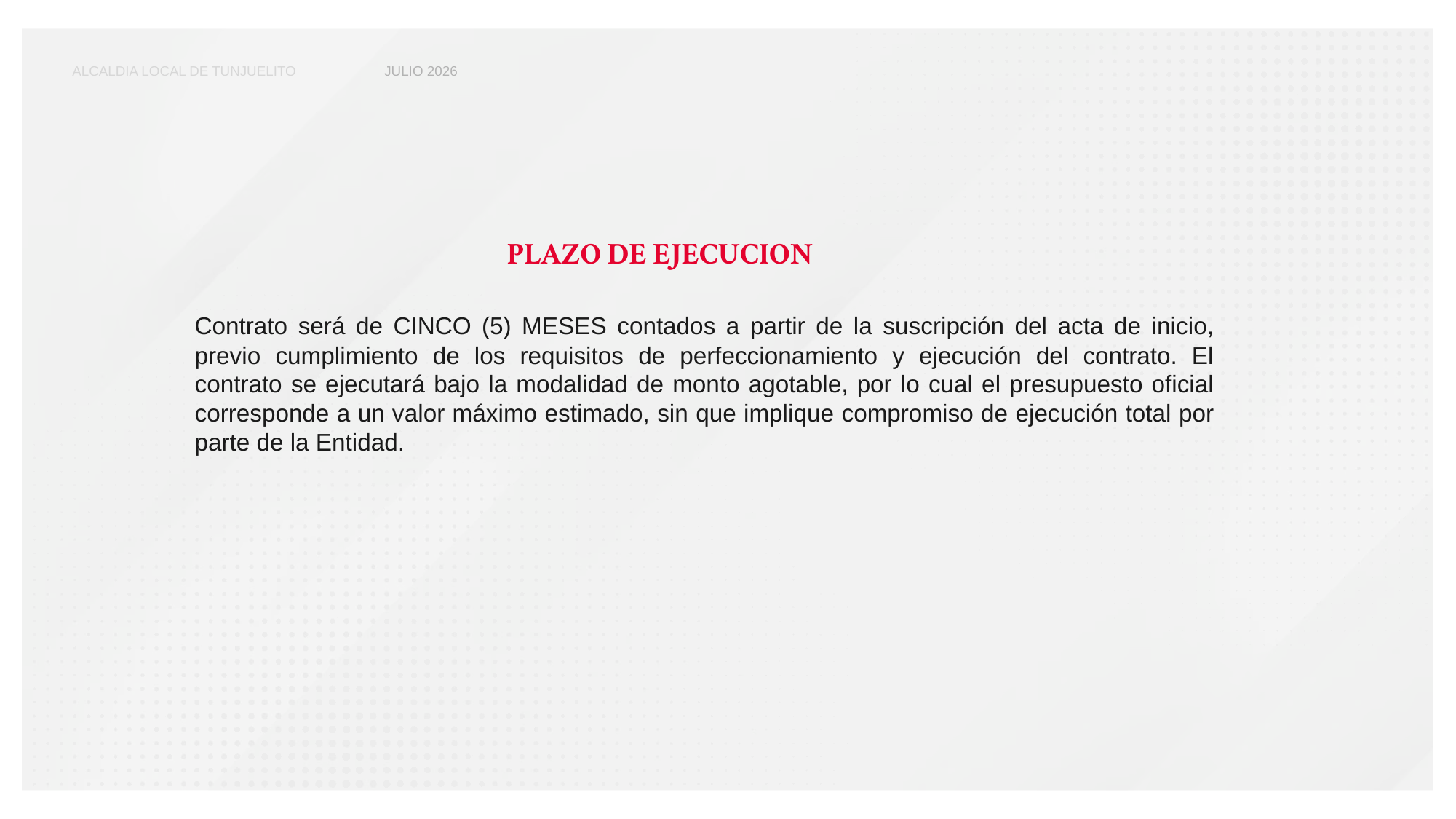

ALCALDIA LOCAL DE TUNJUELITO
JULIO 2026
PLAZO DE EJECUCION
Contrato será de CINCO (5) MESES contados a partir de la suscripción del acta de inicio, previo cumplimiento de los requisitos de perfeccionamiento y ejecución del contrato. El contrato se ejecutará bajo la modalidad de monto agotable, por lo cual el presupuesto oficial corresponde a un valor máximo estimado, sin que implique compromiso de ejecución total por parte de la Entidad.